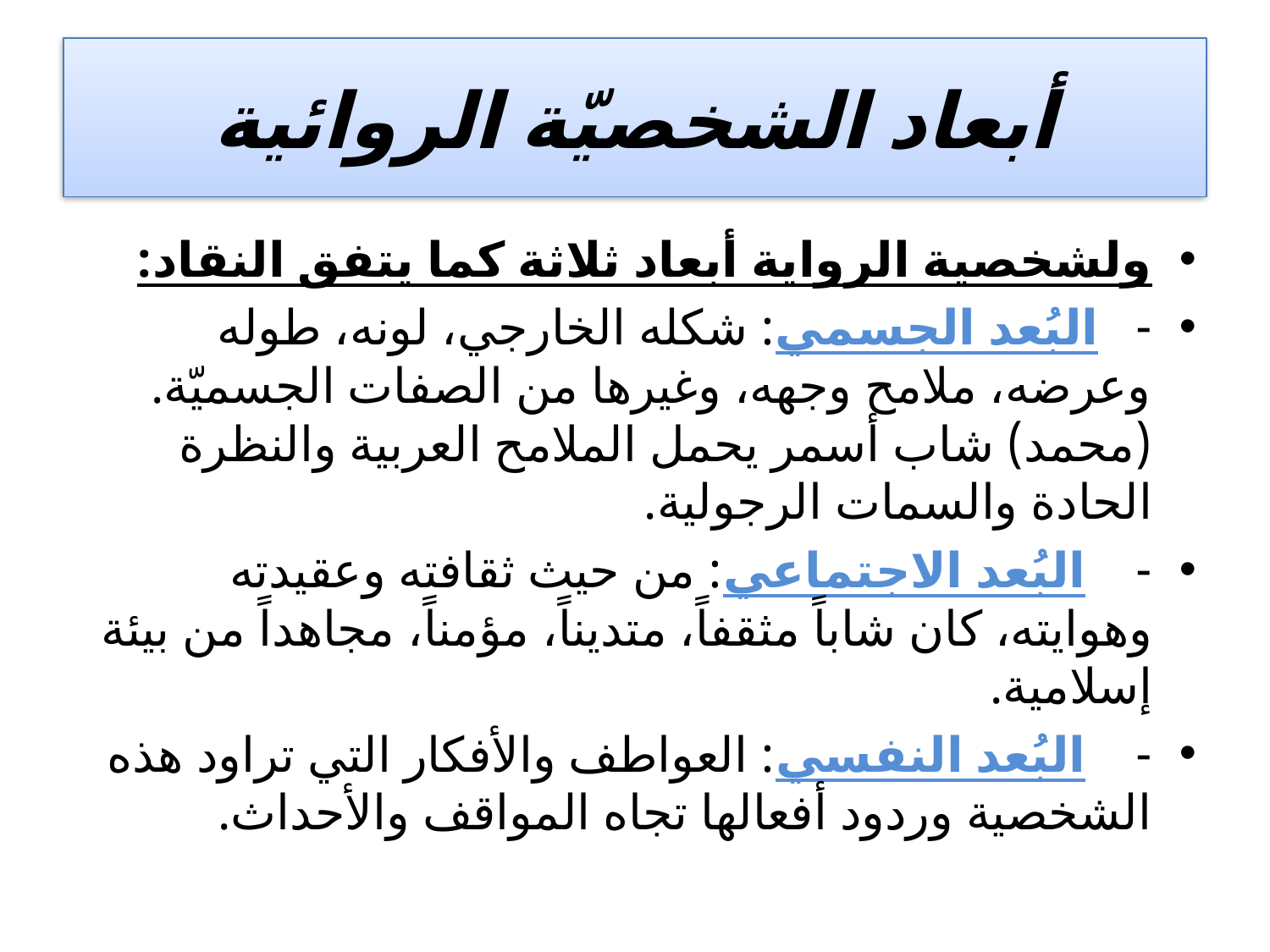

# أبعاد الشخصيّة الروائية
ولشخصية الرواية أبعاد ثلاثة كما يتفق النقاد:
-   البُعد الجسمي: شكله الخارجي، لونه، طوله وعرضه، ملامح وجهه، وغيرها من الصفات الجسميّة. (محمد) شاب أسمر يحمل الملامح العربية والنظرة الحادة والسمات الرجولية.
-    البُعد الاجتماعي: من حيث ثقافته وعقيدته وهوايته، كان شاباً مثقفاً، متديناً، مؤمناً، مجاهداً من بيئة إسلامية.
-    البُعد النفسي: العواطف والأفكار التي تراود هذه الشخصية وردود أفعالها تجاه المواقف والأحداث.